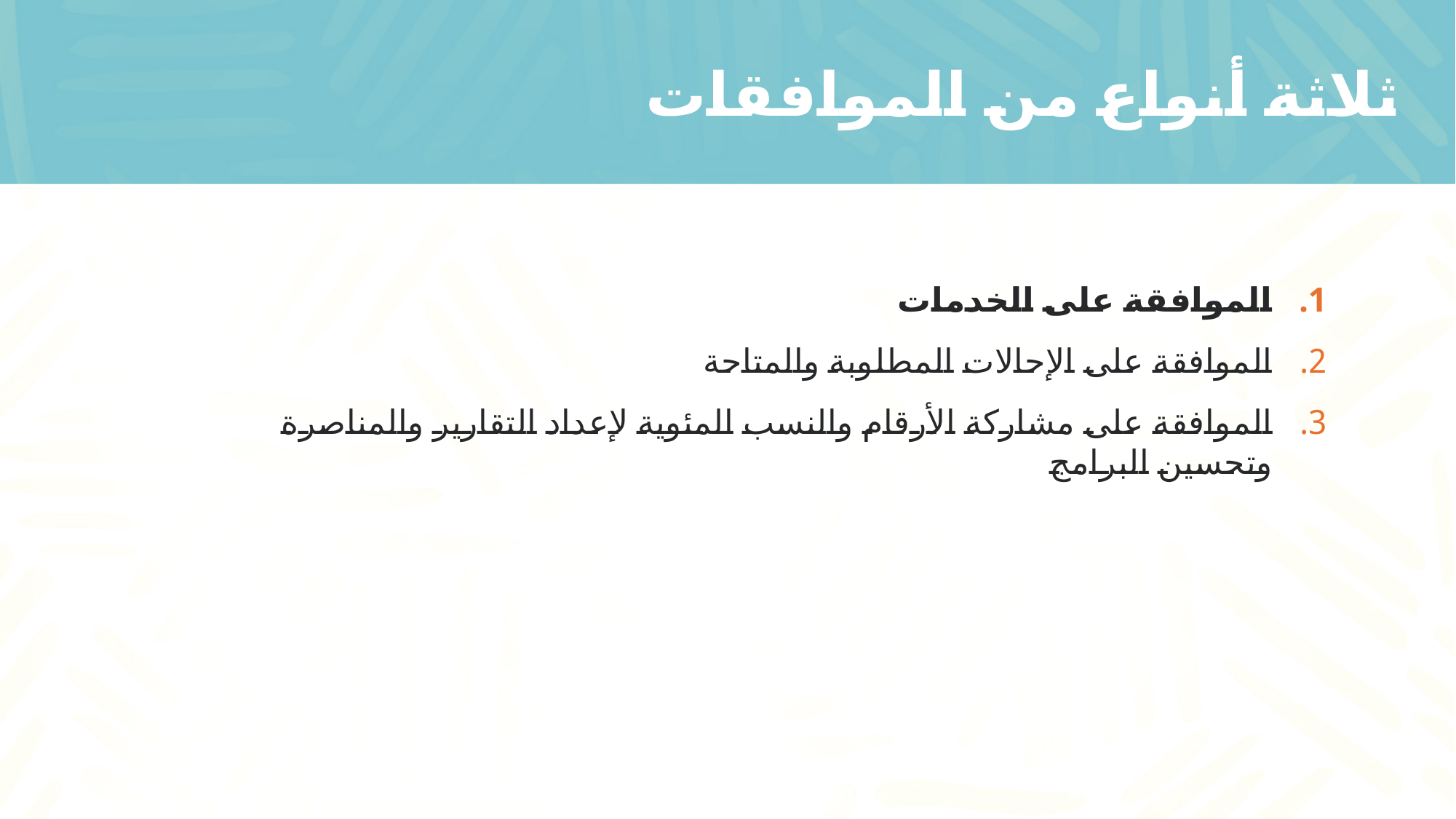

ثلاثة أنواع من الموافقات
الموافقة على الخدمات
الموافقة على الإحالات المطلوبة والمتاحة
الموافقة على مشاركة الأرقام والنسب المئوية لإعداد التقارير والمناصرة وتحسين البرامج